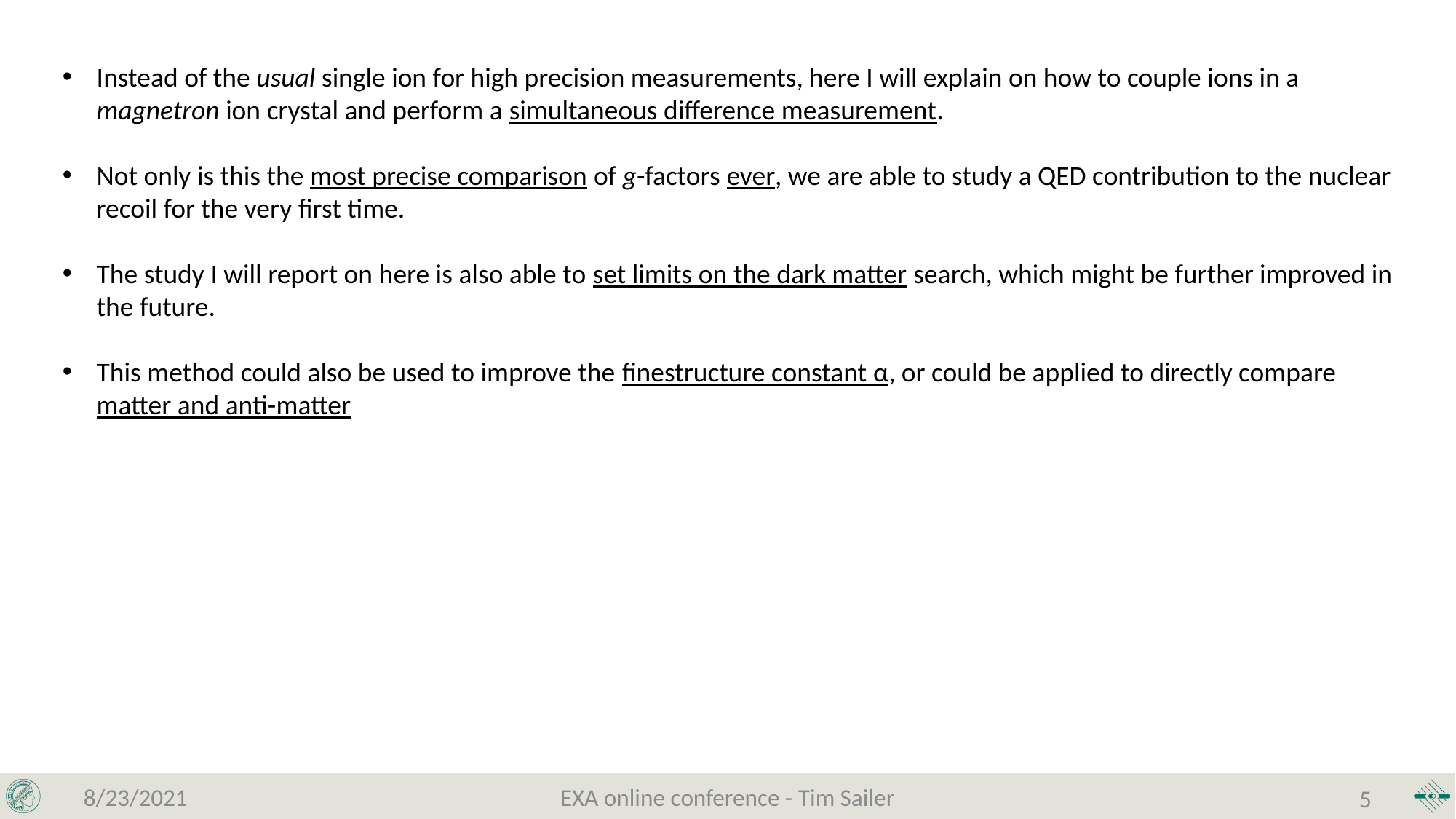

Instead of the usual single ion for high precision measurements, here I will explain on how to couple ions in a magnetron ion crystal and perform a simultaneous difference measurement.

Not only is this the most precise comparison of g-factors ever, we are able to study a QED contribution to the nuclear recoil for the very first time.

The study I will report on here is also able to set limits on the dark matter search, which might be further improved in the future.

This method could also be used to improve the finestructure constant α, or could be applied to directly compare matter and anti-matter